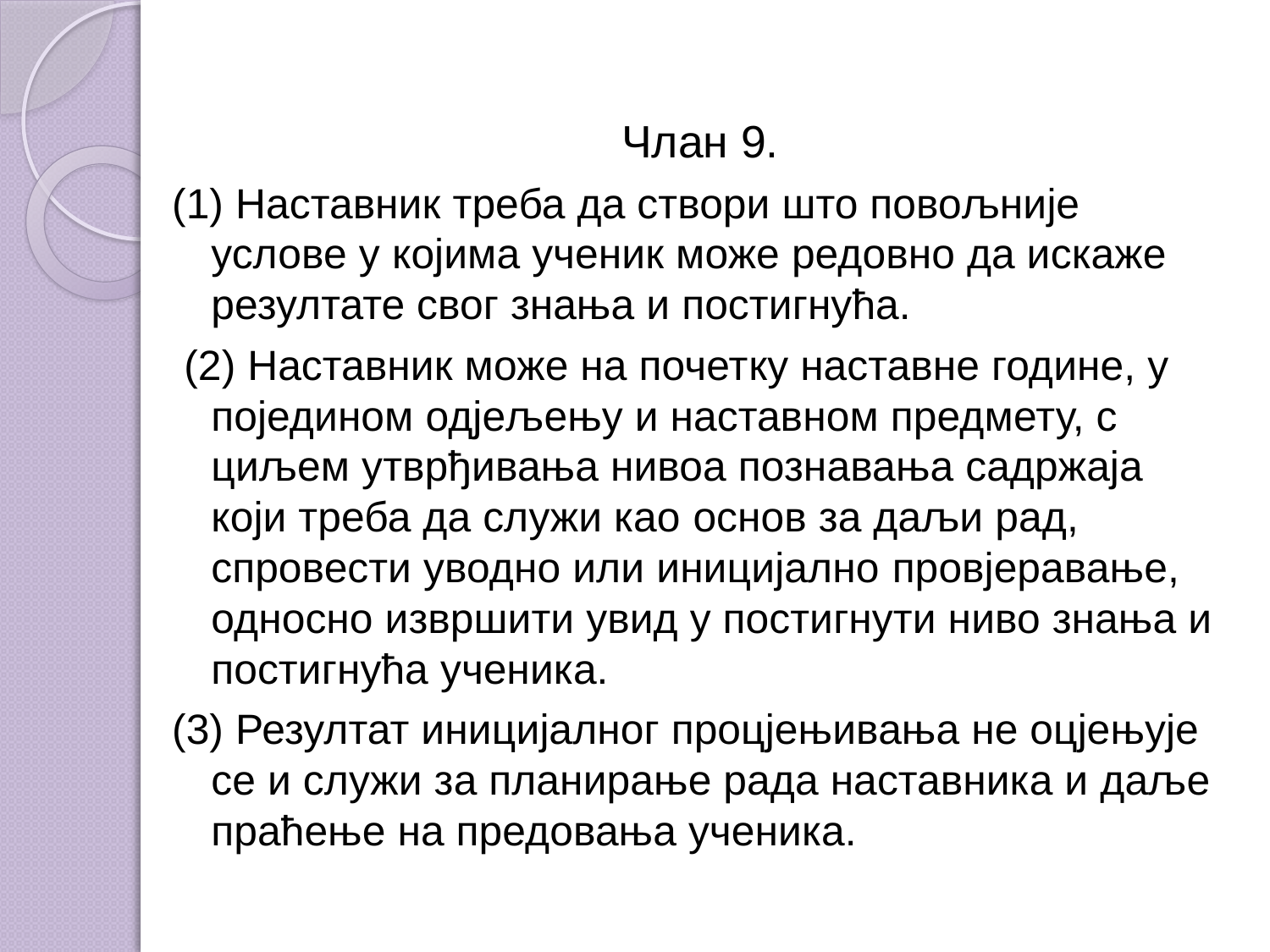

Члан 9.
(1) Наставник треба да створи што повољније услове у којима ученик може редовно да искаже резултате свог знања и постигнућа.
 (2) Наставник може на почетку наставне године, у поједином одјељењу и наставном предмету, с циљем утврђивања нивоа познавања садржаја који треба да служи као основ за даљи рад, спровести уводно или иницијално провјеравање, односно извршити увид у постигнути ниво знања и постигнућа ученика.
(3) Резултат иницијалног процјењивања не оцјењује се и служи за планирање рада наставника и даље праћење на предовања ученика.